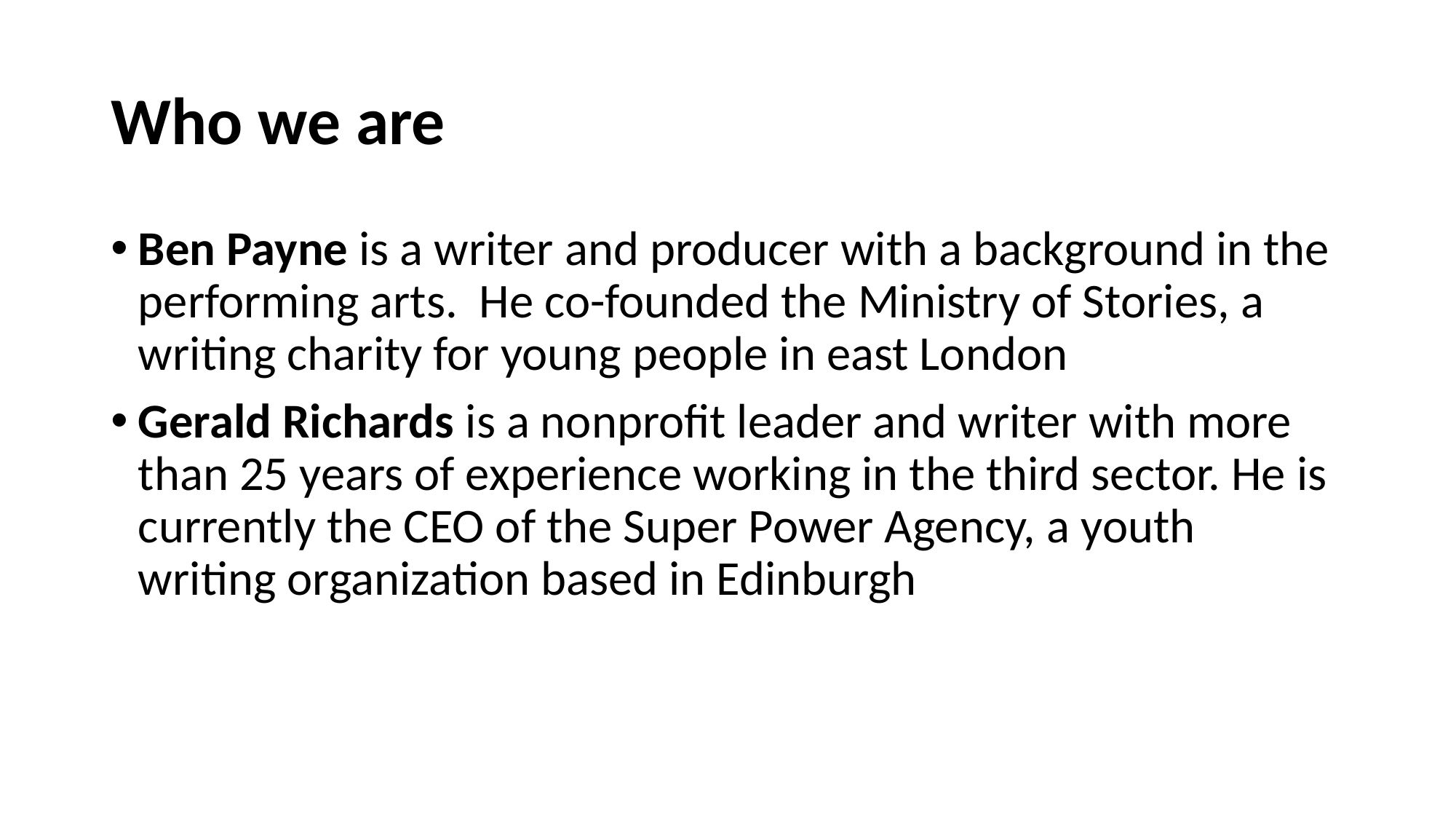

# Who we are
Ben Payne is a writer and producer with a background in the performing arts.  He co-founded the Ministry of Stories, a writing charity for young people in east London
Gerald Richards is a nonprofit leader and writer with more than 25 years of experience working in the third sector. He is currently the CEO of the Super Power Agency, a youth writing organization based in Edinburgh